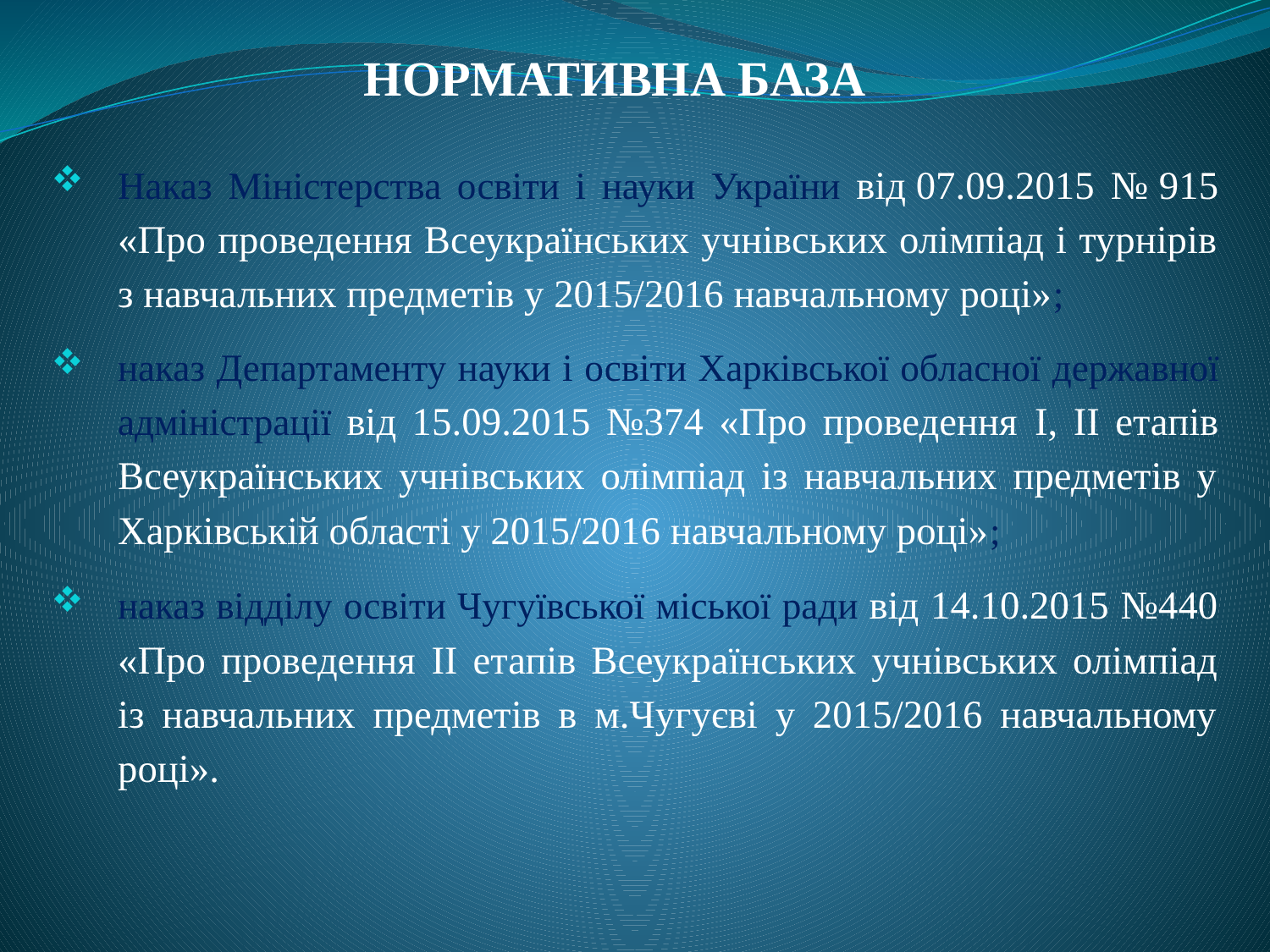

# НОРМАТИВНА БАЗА
Наказ Міністерства освіти і науки України від 07.09.2015 № 915 «Про проведення Всеукраїнських учнівських олімпіад і турнірів з навчальних предметів у 2015/2016 навчальному році»;
наказ Департаменту науки і освіти Харківської обласної державної адміністрації від 15.09.2015 №374 «Про проведення I, II етапів Всеукраїнських учнівських олімпіад із навчальних предметів у Харківській області у 2015/2016 навчальному році»;
наказ відділу освіти Чугуївської міської ради від 14.10.2015 №440 «Про проведення II етапів Всеукраїнських учнівських олімпіад із навчальних предметів в м.Чугуєві у 2015/2016 навчальному році».